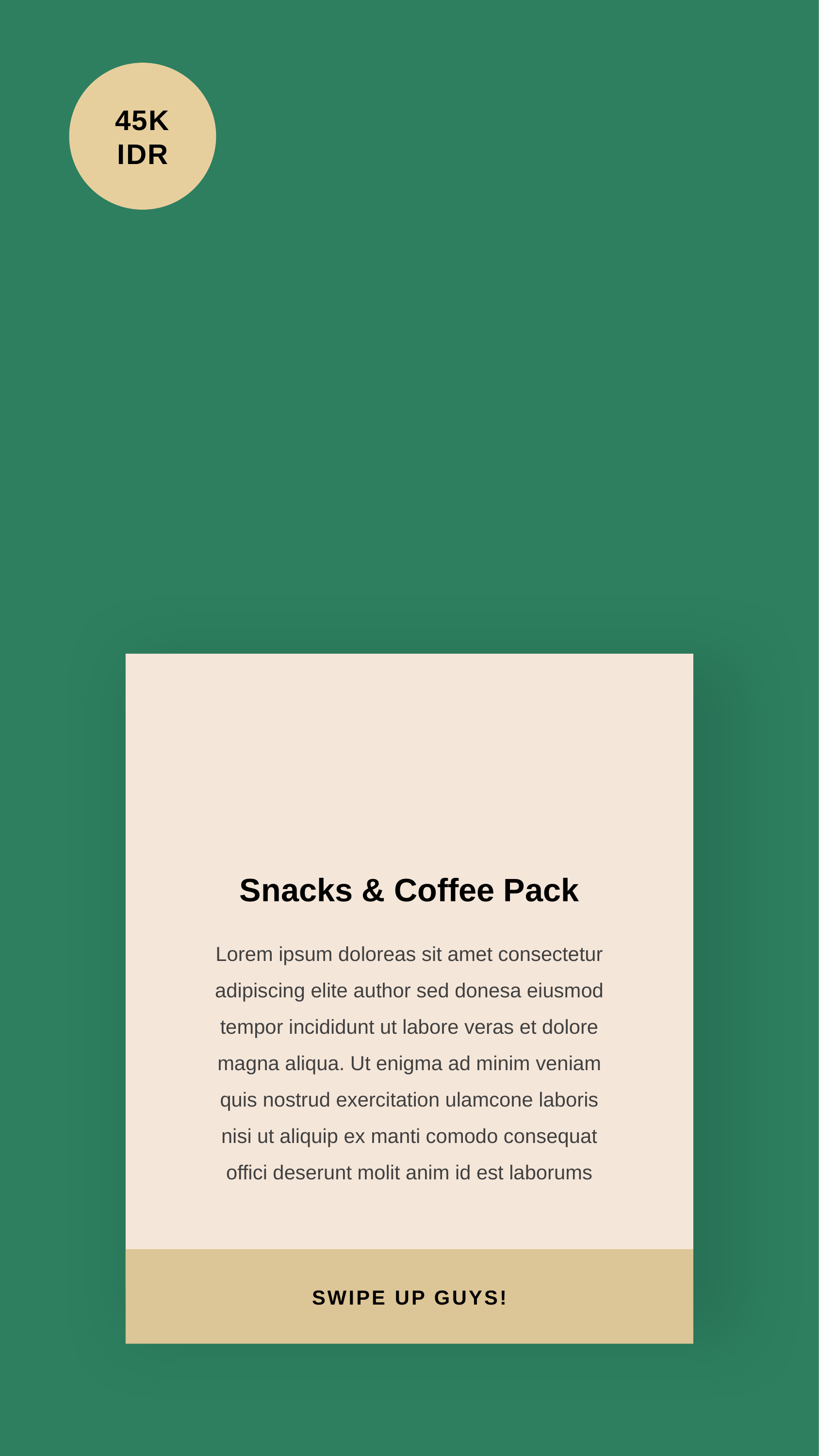

45K IDR

Snacks & Coffee Pack
Lorem ipsum doloreas sit amet consectetur adipiscing elite author sed donesa eiusmod tempor incididunt ut labore veras et dolore magna aliqua. Ut enigma ad minim veniam quis nostrud exercitation ulamcone laboris nisi ut aliquip ex manti comodo consequat offici deserunt molit anim id est laborums
SWIPE UP GUYS!